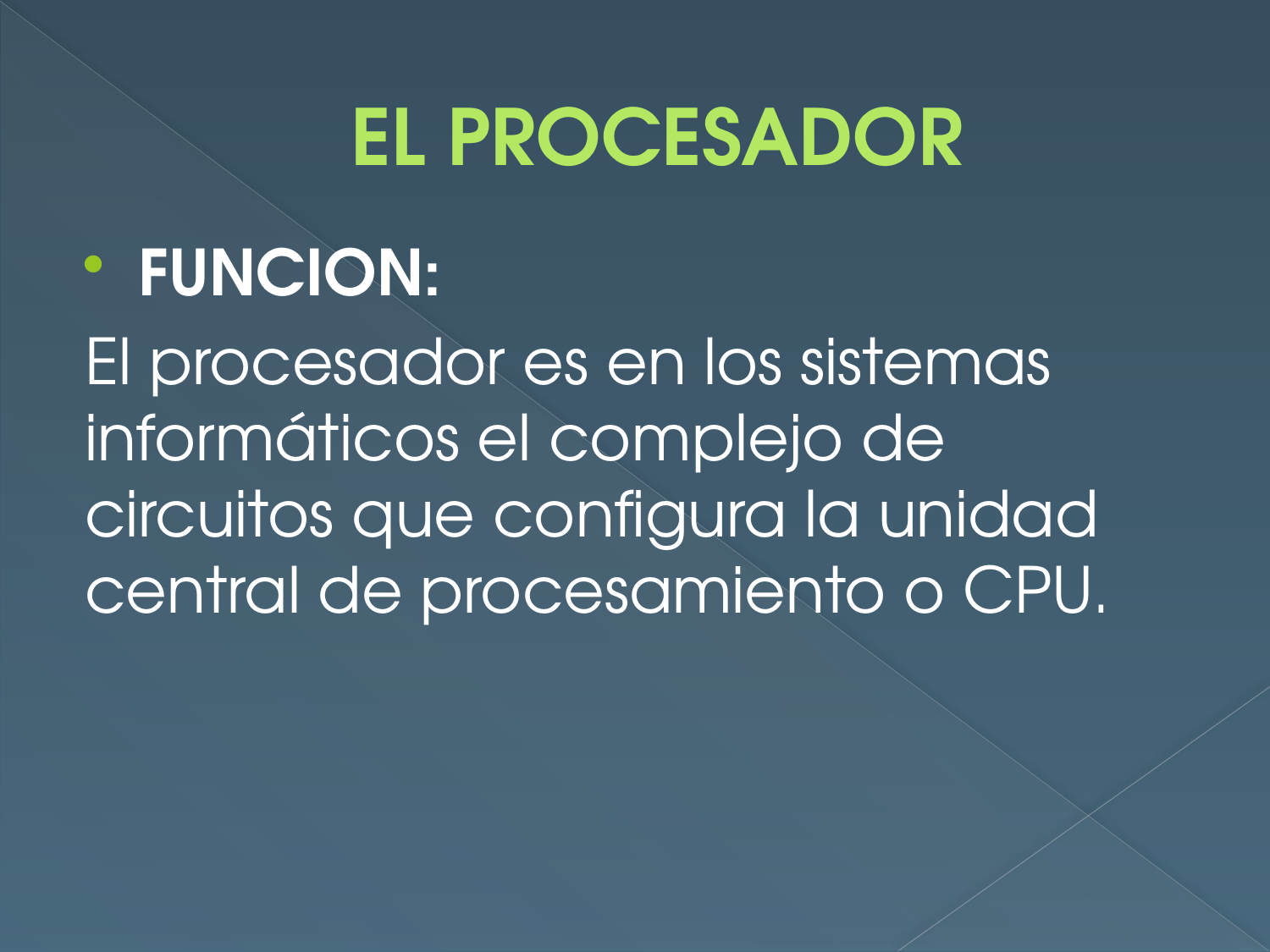

# EL PROCESADOR
FUNCION:
El procesador es en los sistemas informáticos el complejo de circuitos que configura la unidad central de procesamiento o CPU.